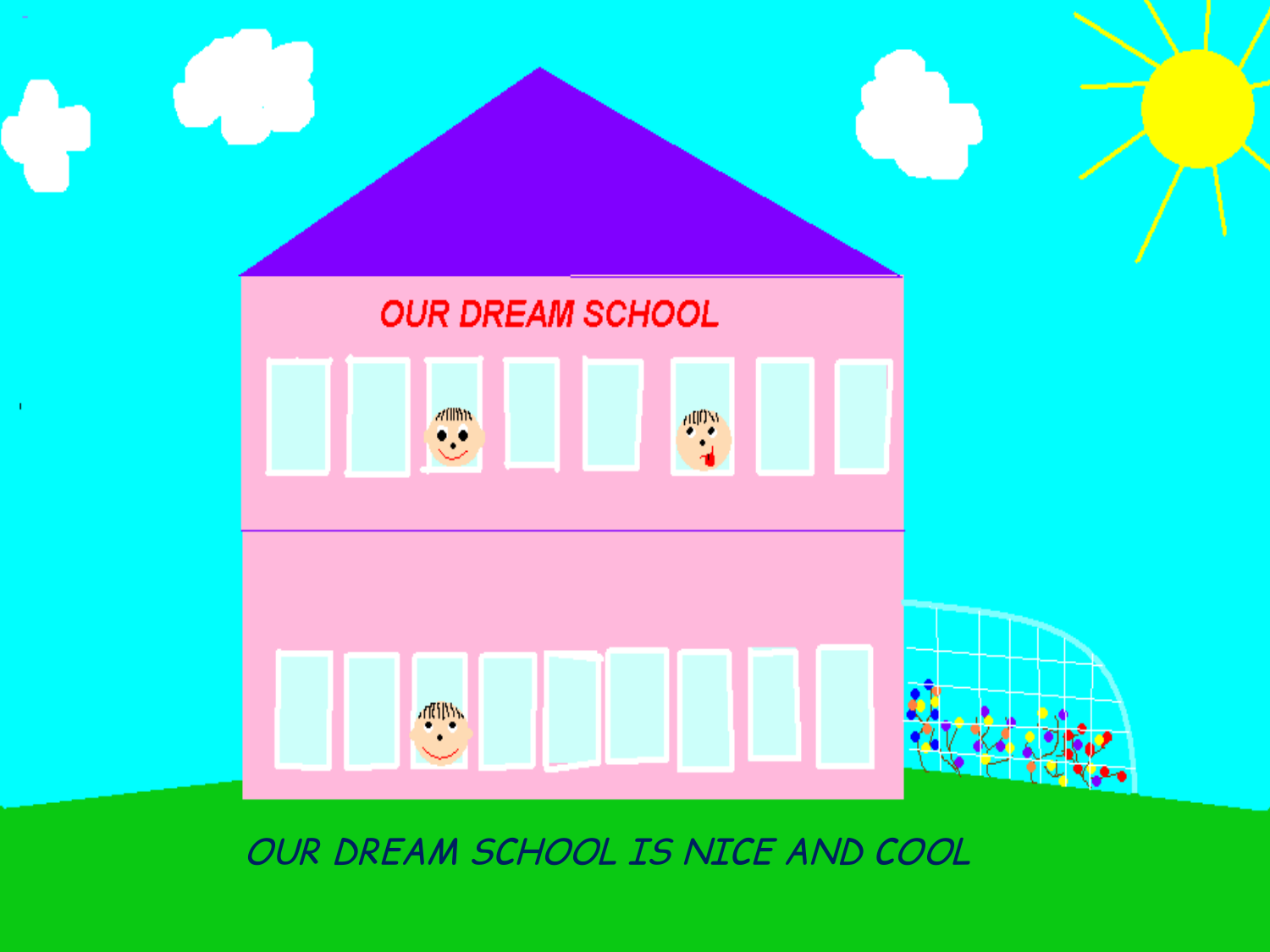

OUR DREAM SCHOOL IS NICE AND COOL